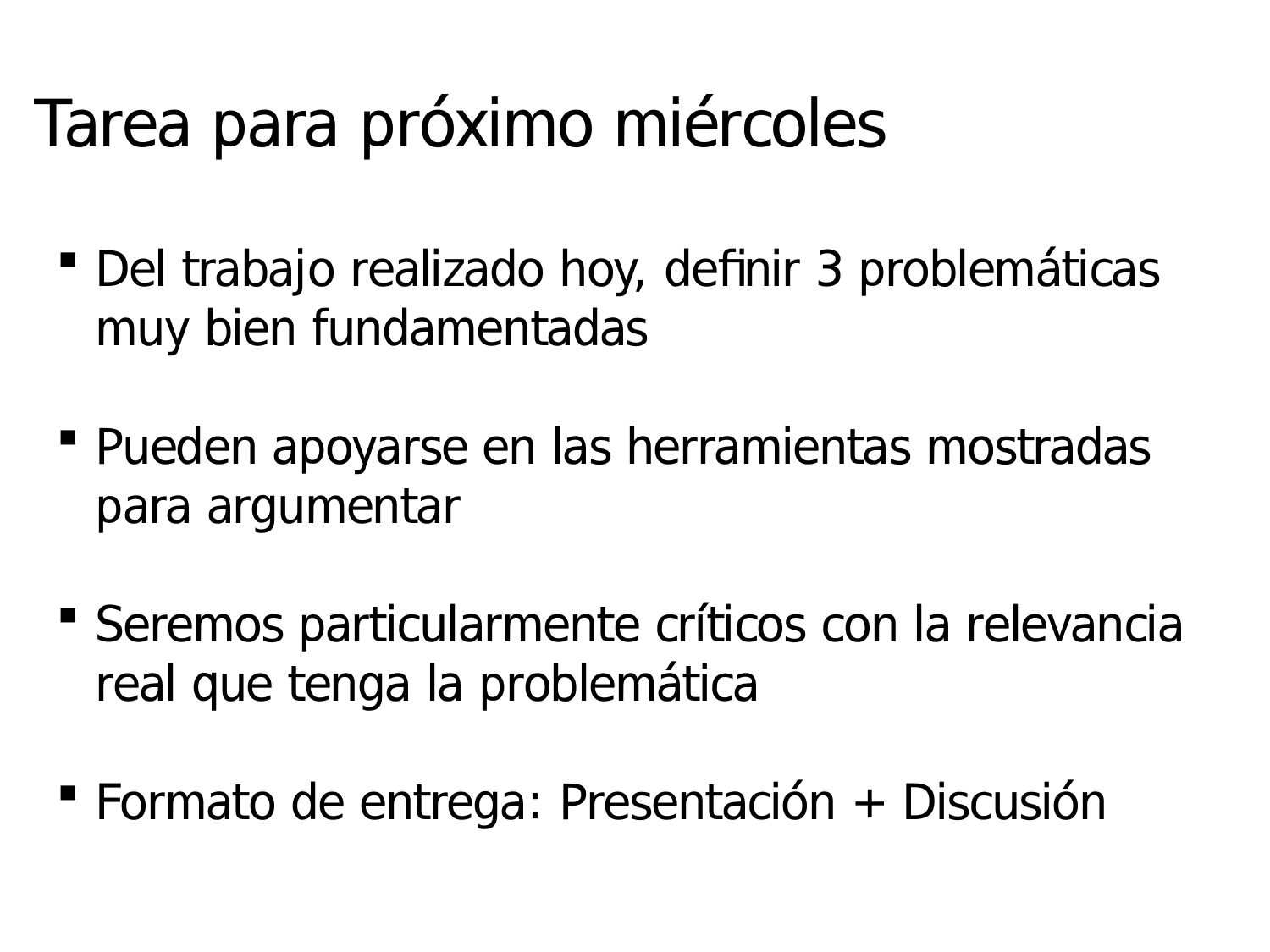

# Tarea para próximo miércoles
Del trabajo realizado hoy, definir 3 problemáticas muy bien fundamentadas

Pueden apoyarse en las herramientas mostradas para argumentar

Seremos particularmente críticos con la relevancia real que tenga la problemática

Formato de entrega: Presentación + Discusión